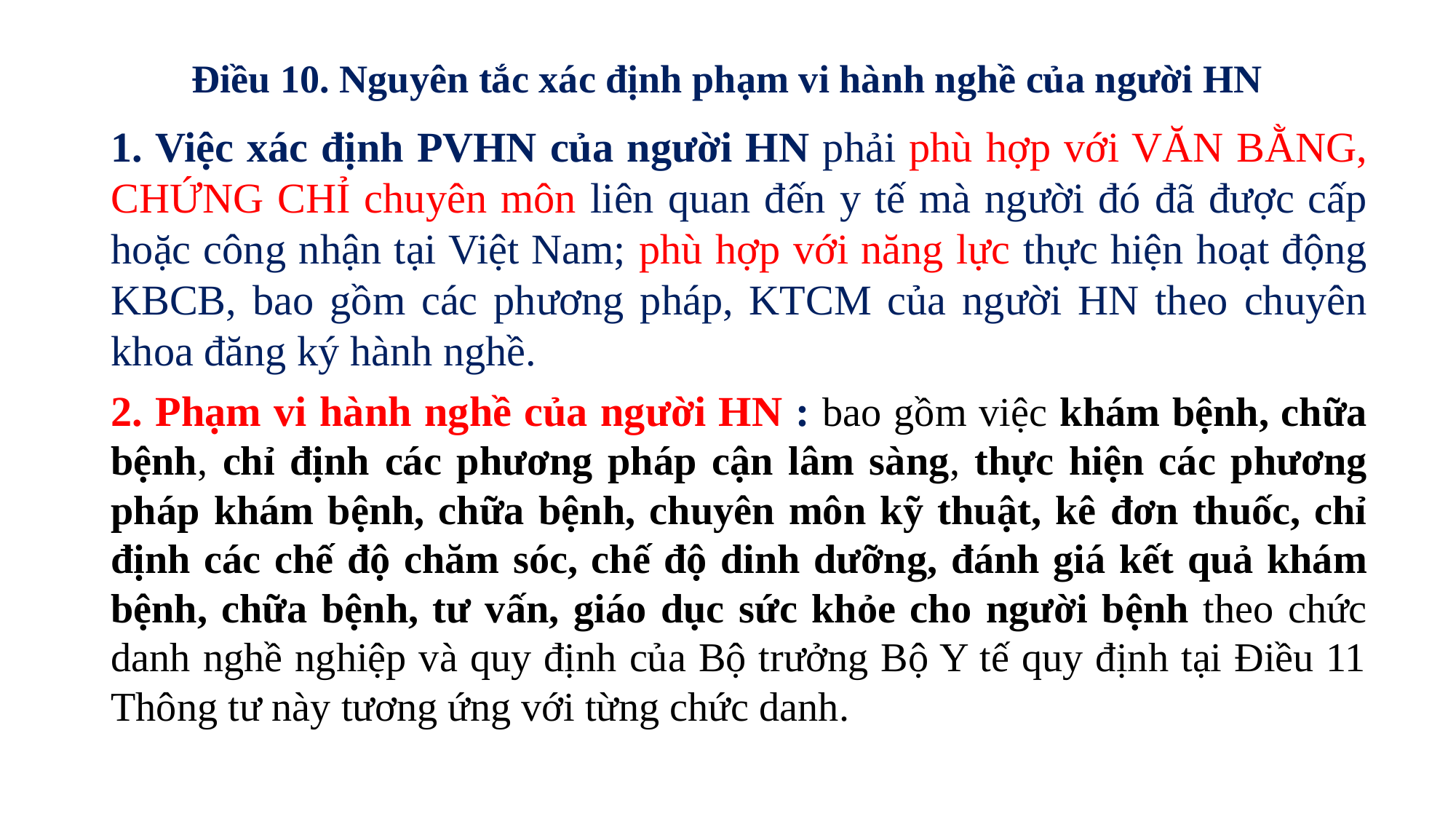

# Điều 10. Nguyên tắc xác định phạm vi hành nghề của người HN
1. Việc xác định PVHN của người HN phải phù hợp với VĂN BẰNG, CHỨNG CHỈ chuyên môn liên quan đến y tế mà người đó đã được cấp hoặc công nhận tại Việt Nam; phù hợp với năng lực thực hiện hoạt động KBCB, bao gồm các phương pháp, KTCM của người HN theo chuyên khoa đăng ký hành nghề.
2. Phạm vi hành nghề của người HN : bao gồm việc khám bệnh, chữa bệnh, chỉ định các phương pháp cận lâm sàng, thực hiện các phương pháp khám bệnh, chữa bệnh, chuyên môn kỹ thuật, kê đơn thuốc, chỉ định các chế độ chăm sóc, chế độ dinh dưỡng, đánh giá kết quả khám bệnh, chữa bệnh, tư vấn, giáo dục sức khỏe cho người bệnh theo chức danh nghề nghiệp và quy định của Bộ trưởng Bộ Y tế quy định tại Điều 11 Thông tư này tương ứng với từng chức danh.